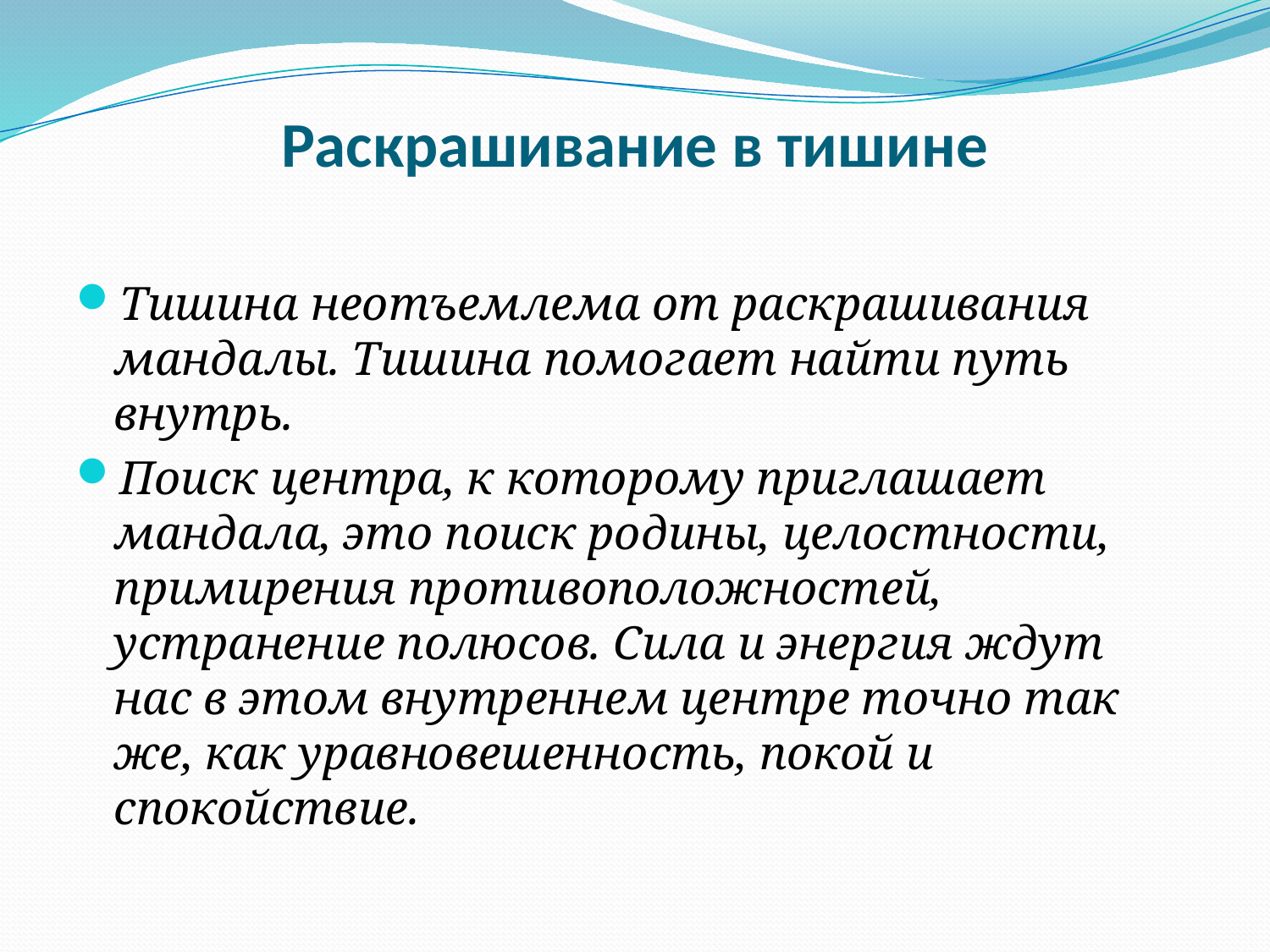

# Раскрашивание в тишине
Тишина неотъемлема от раскрашивания мандалы. Тишина помогает найти путь внутрь.
Поиск центра, к которому приглашает мандала, это поиск родины, целостности, примирения противоположностей, устранение полюсов. Сила и энергия ждут нас в этом внутреннем центре точно так же, как уравновешенность, покой и спокойствие.